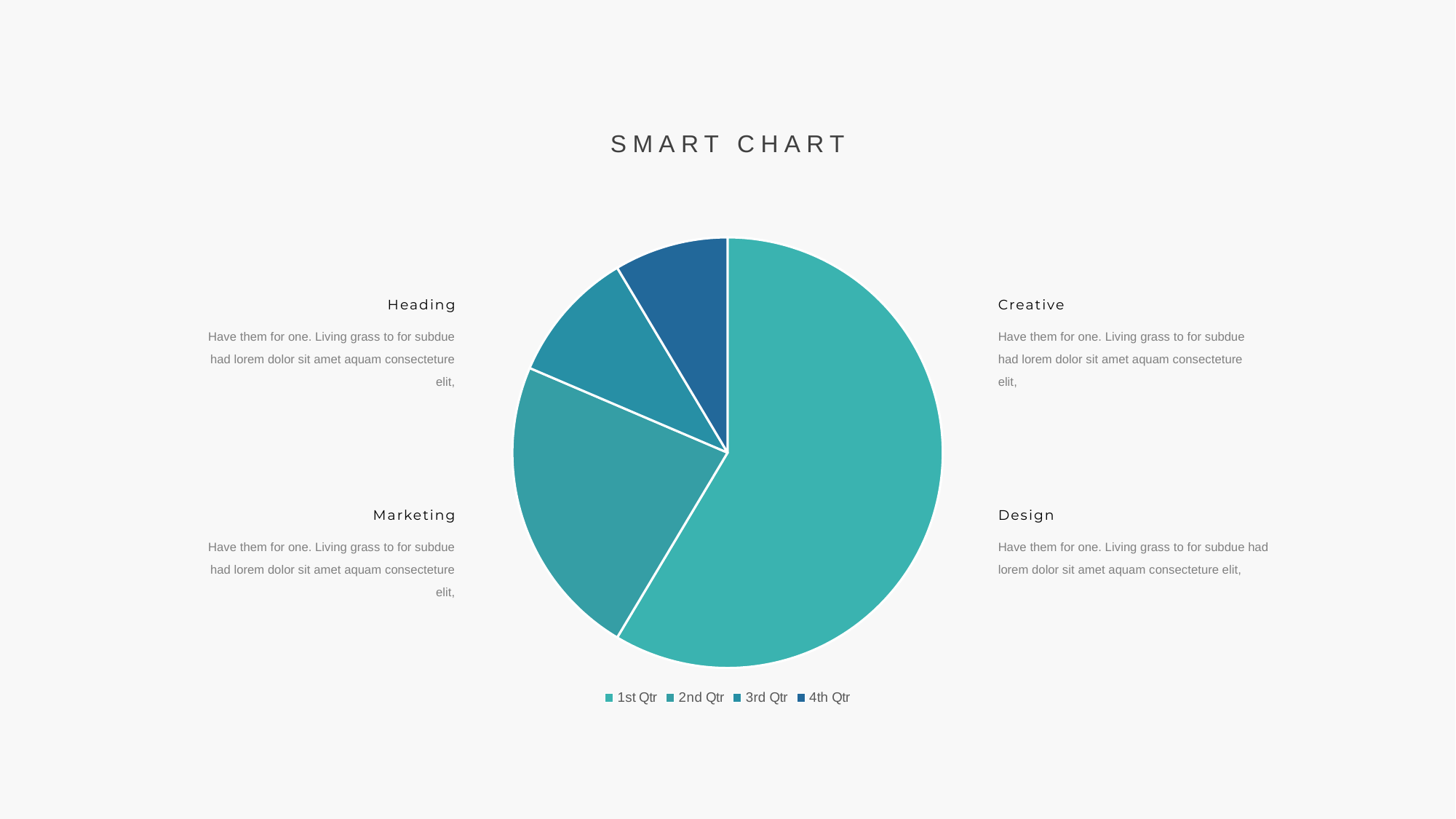

SMART CHART

### Chart

| Category | Sales |
|---|---|
| 1st Qtr | 8.2 |
| 2nd Qtr | 3.2 |
| 3rd Qtr | 1.4 |
| 4th Qtr | 1.2 |
Heading
Creative
Have them for one. Living grass to for subdue had lorem dolor sit amet aquam consecteture elit,
Have them for one. Living grass to for subdue had lorem dolor sit amet aquam consecteture elit,
Marketing
Design
Have them for one. Living grass to for subdue had lorem dolor sit amet aquam consecteture elit,
Have them for one. Living grass to for subdue had lorem dolor sit amet aquam consecteture elit,